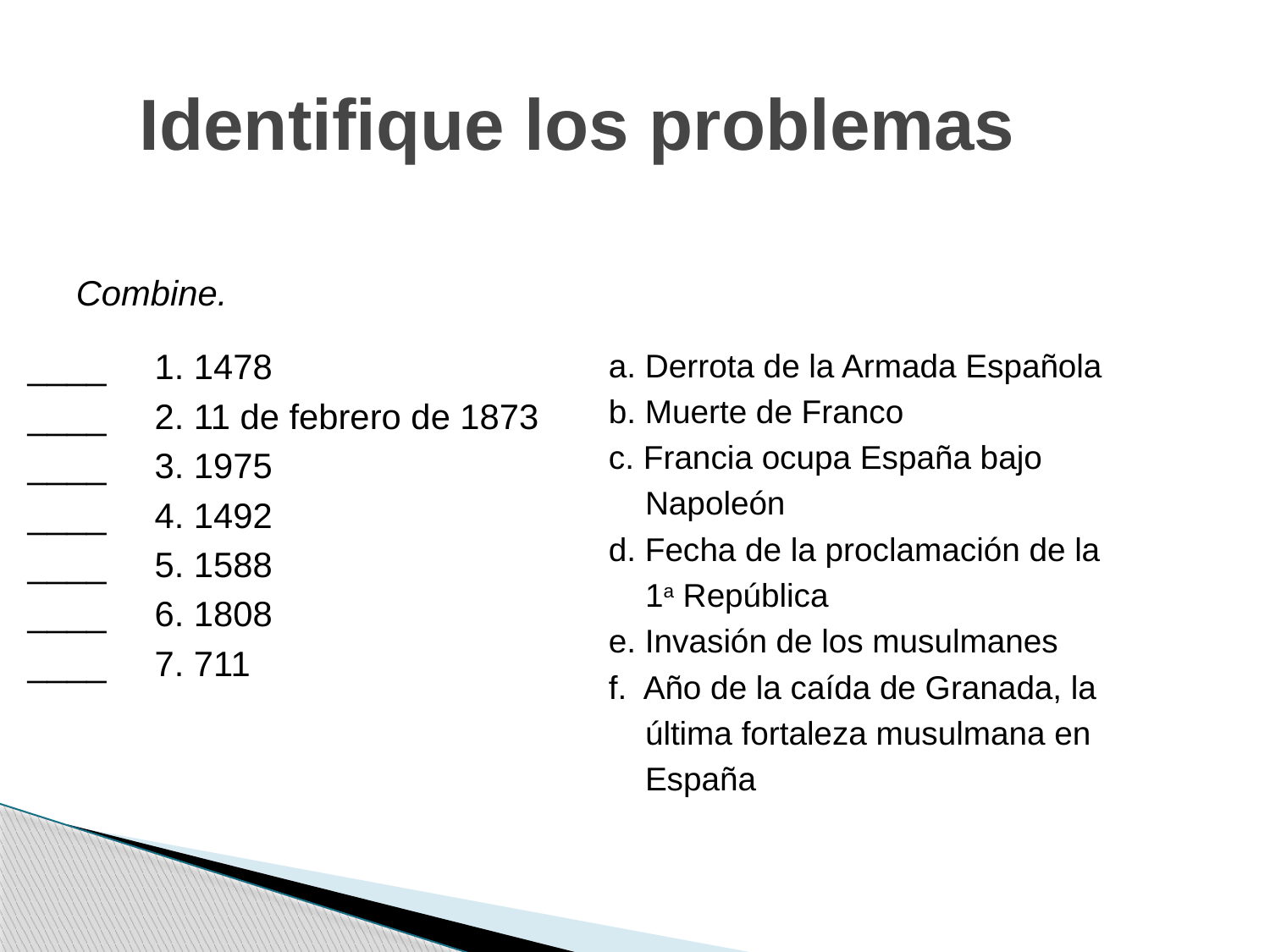

Identifique los problemas
Combine.
____	1. 1478
____	2. 11 de febrero de 1873
____ 	3. 1975
____ 	4. 1492
____	5. 1588
____	6. 1808
____	7. 711

a. Derrota de la Armada Española
b. Muerte de Franco
c. Francia ocupa España bajo
    Napoleón
d. Fecha de la proclamación de la
    1a República
e. Invasión de los musulmanes
f.  Año de la caída de Granada, la
    última fortaleza musulmana en
    España